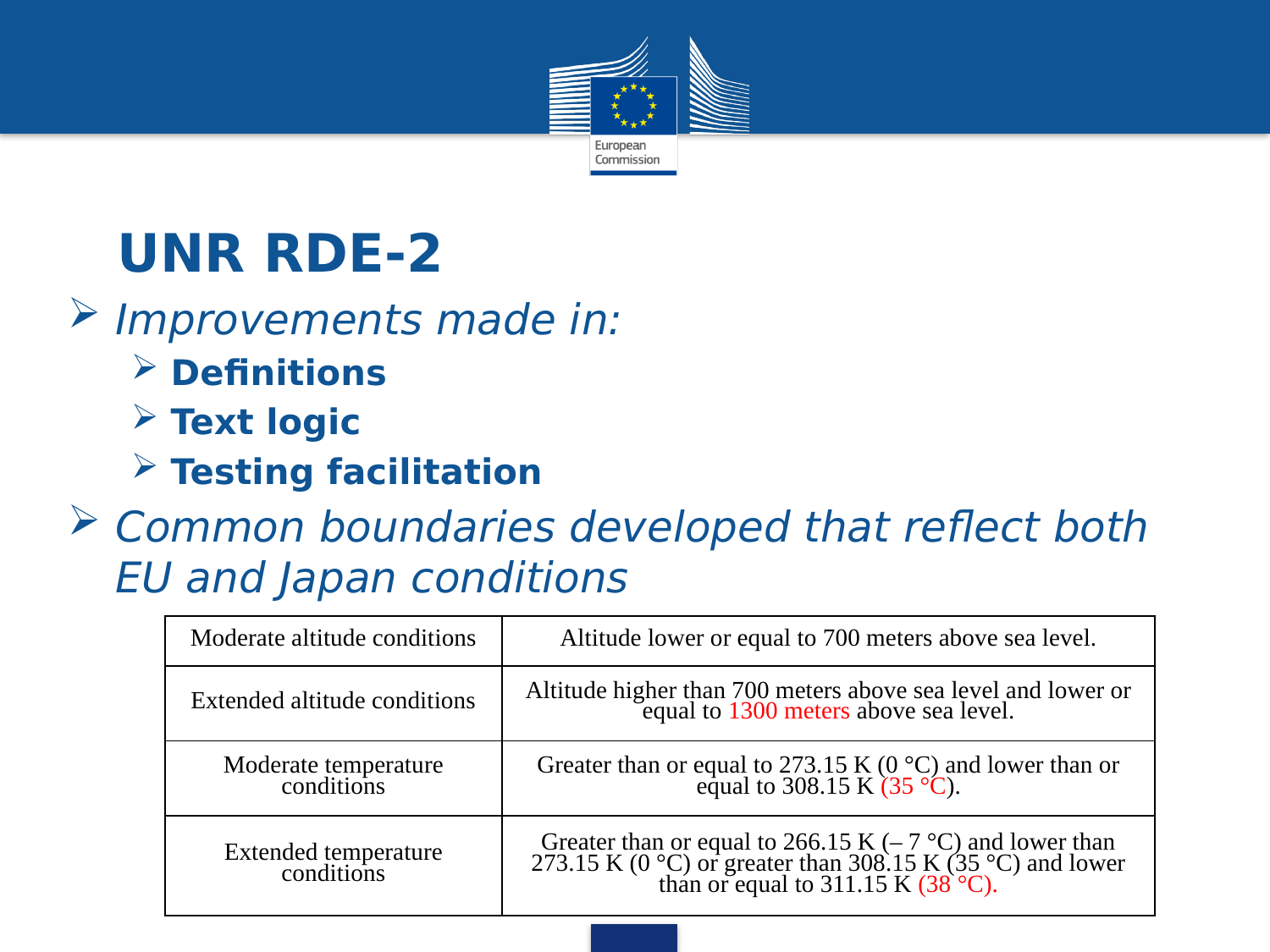

# UNR RDE-2
Improvements made in:
Definitions
Text logic
Testing facilitation
Common boundaries developed that reflect both EU and Japan conditions
| Moderate altitude conditions | Altitude lower or equal to 700 meters above sea level. |
| --- | --- |
| Extended altitude conditions | Altitude higher than 700 meters above sea level and lower or equal to 1300 meters above sea level. |
| Moderate temperature conditions | Greater than or equal to 273.15 K (0 °C) and lower than or equal to 308.15 K (35 °C). |
| Extended temperature conditions | Greater than or equal to 266.15 K (– 7 °C) and lower than 273.15 K (0 °C) or greater than 308.15 K (35 °C) and lower than or equal to 311.15 K (38 °C). |